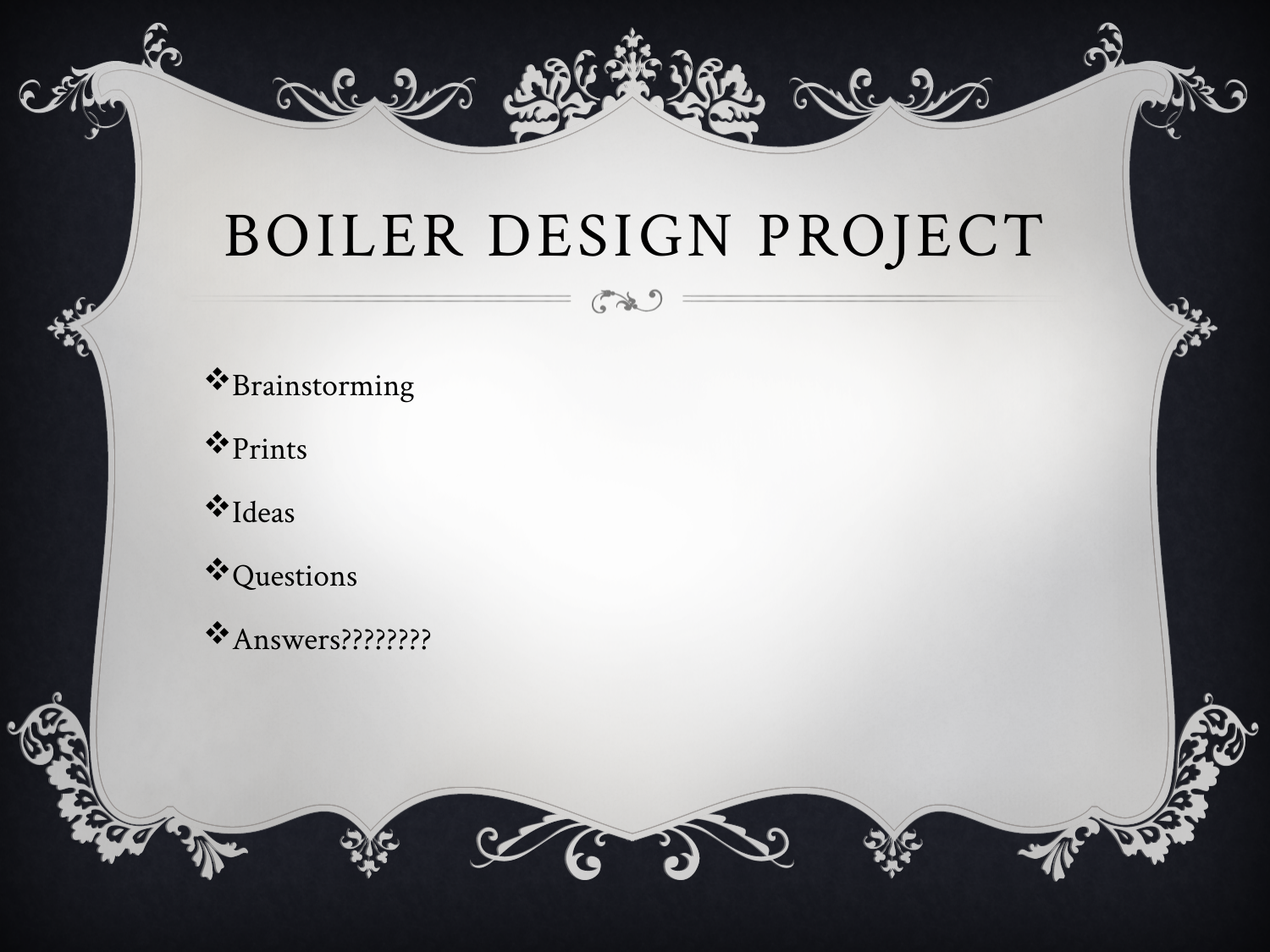

# Boiler Design Project
Brainstorming
Prints
Ideas
Questions
Answers????????